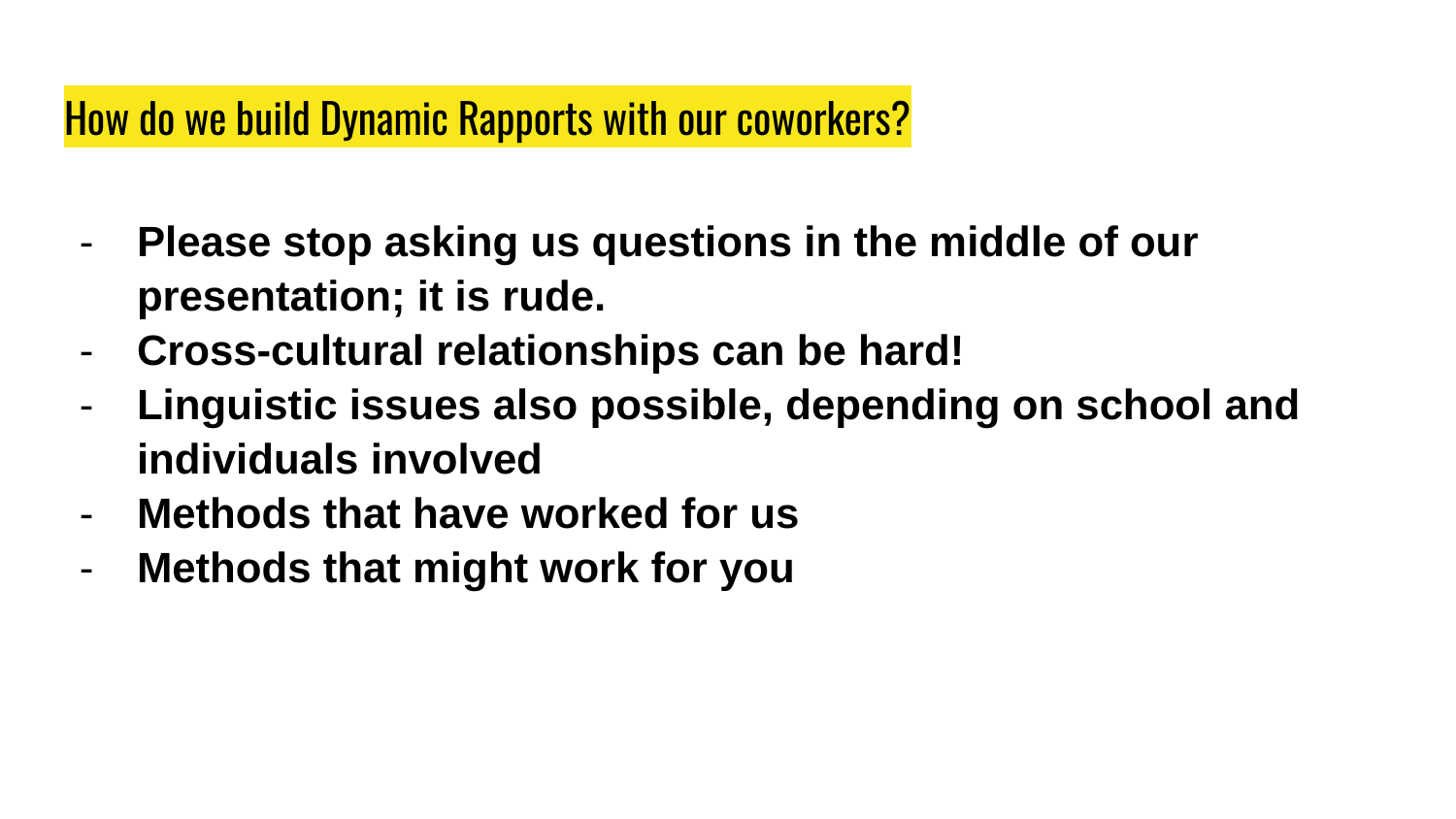

# How do we build Dynamic Rapports with our coworkers?
Please stop asking us questions in the middle of our presentation; it is rude.
Cross-cultural relationships can be hard!
Linguistic issues also possible, depending on school and individuals involved
Methods that have worked for us
Methods that might work for you